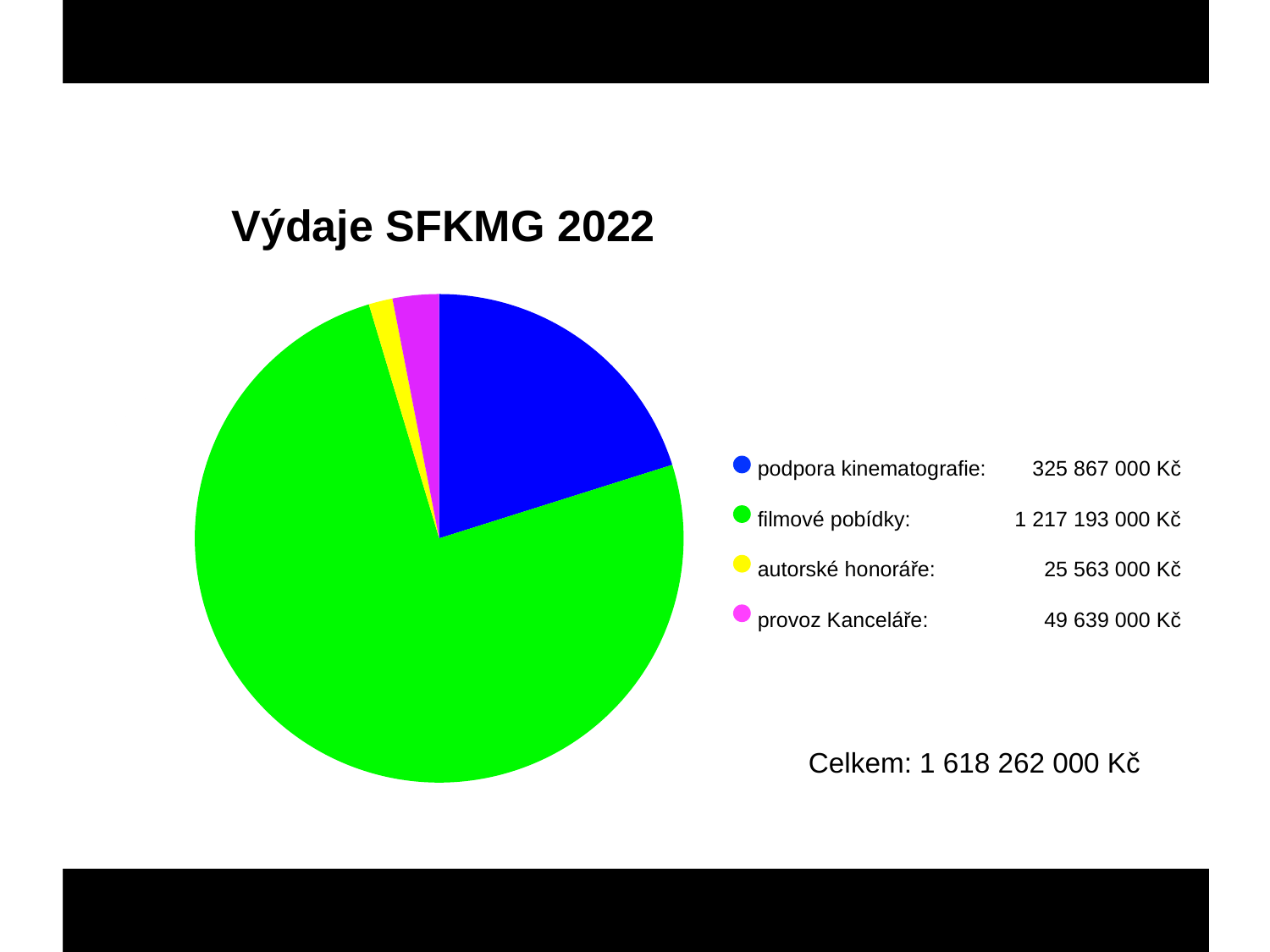

Výdaje SFKMG 2022

### Chart

| Category |  |
|---|---|
| Podpora kinematografie: | 325867000.0 |
| Filmové pobídky: | 1217193000.0 |
| Autorské honoráře: | 25563000.0 |
| Provoz kanceláře: | 49639000.0 |
podpora kinematografie:
filmové pobídky:
autorské honoráře:
provoz Kanceláře:
325 867 000 Kč
1 217 193 000 Kč
25 563 000 Kč
49 639 000 Kč

Celkem: 1 618 262 000 Kč
24